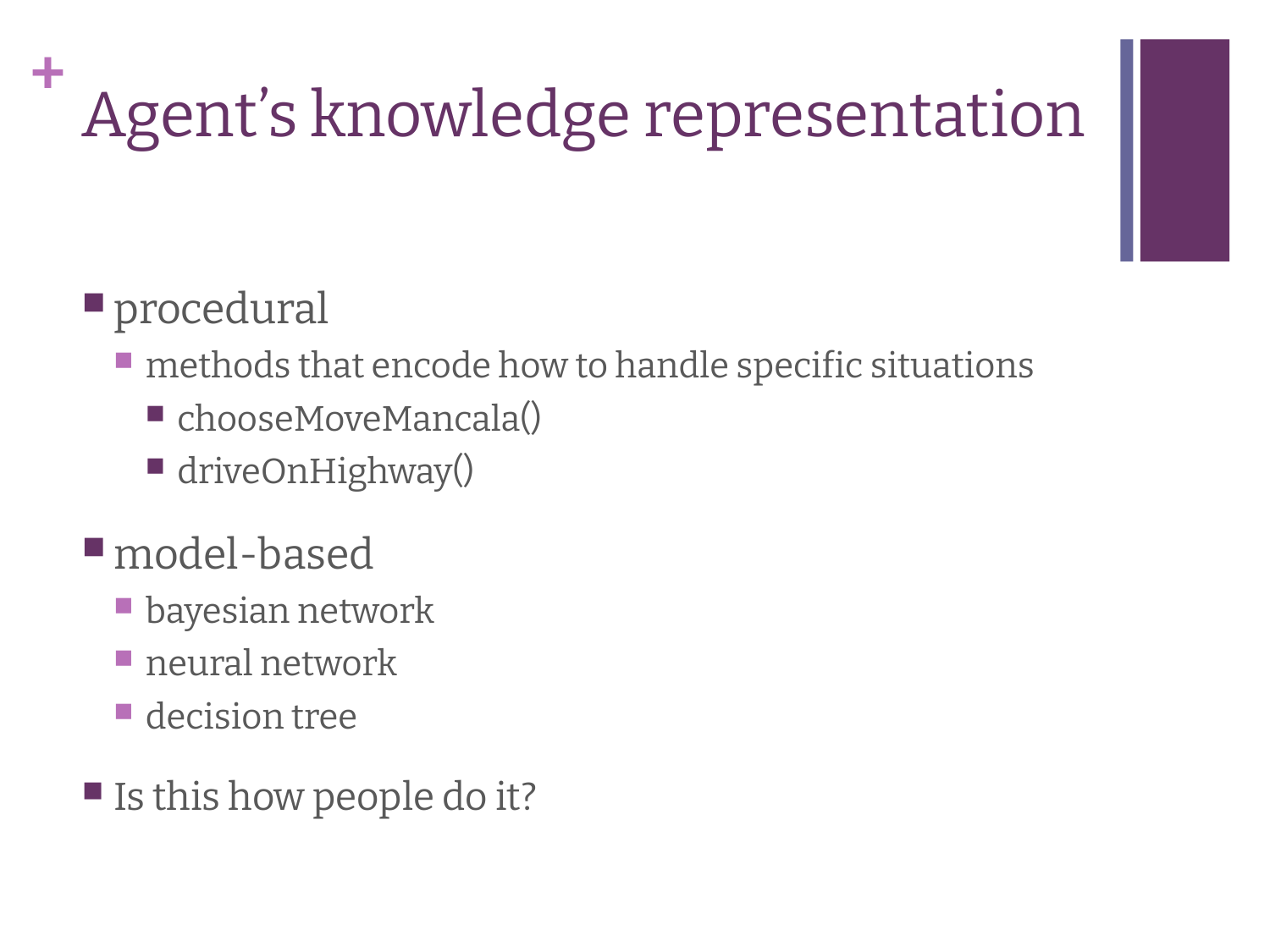

# Agent’s knowledge representation
procedural
methods that encode how to handle specific situations
chooseMoveMancala()
driveOnHighway()
model-based
bayesian network
neural network
decision tree
Is this how people do it?